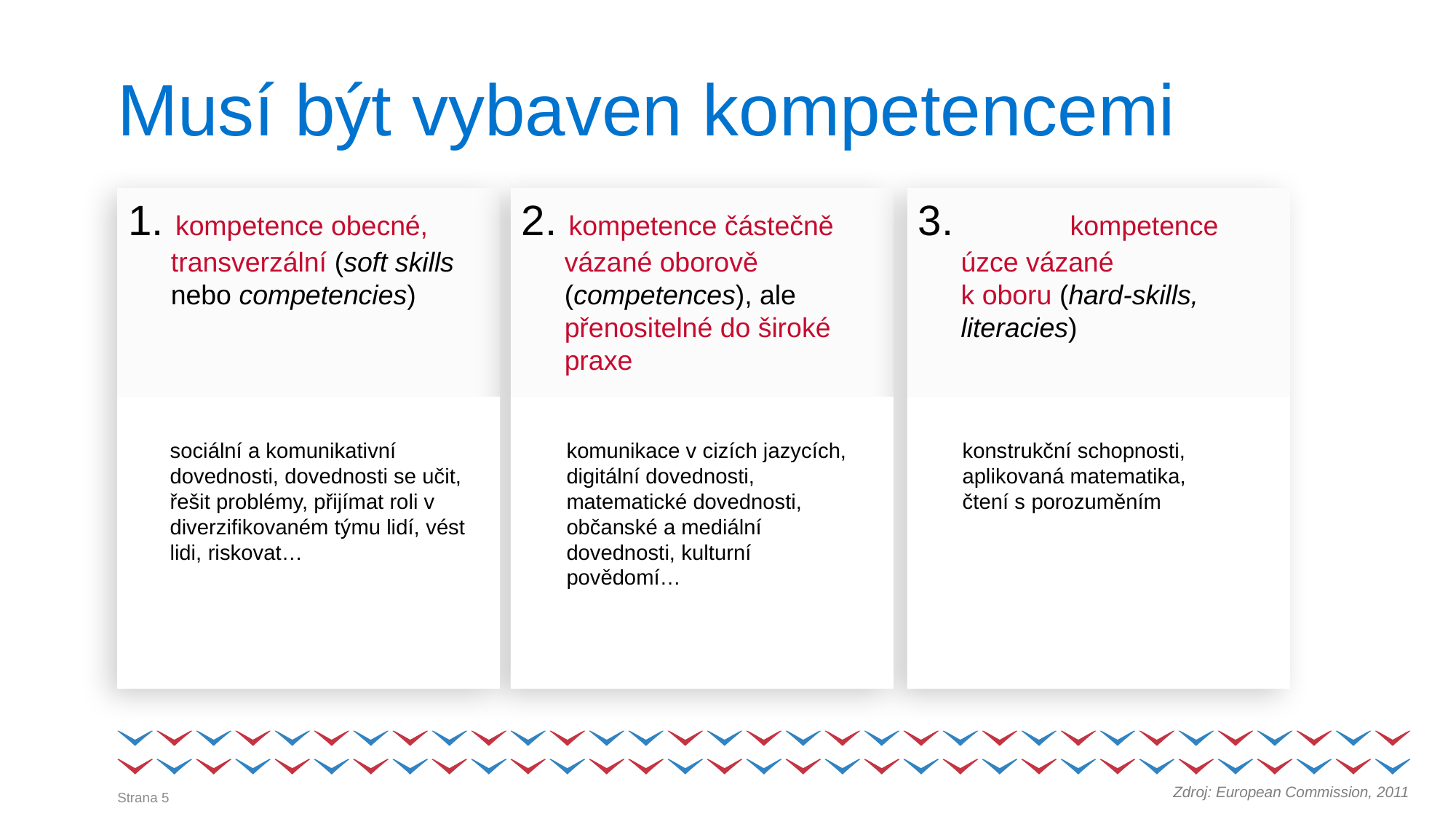

# Musí být vybaven kompetencemi
1. kompetence obecné, transverzální (soft skills nebo competencies)
2. kompetence částečně vázané oborově (competences), ale přenositelné do široké praxe
3. 	kompetence úzce vázané
k oboru (hard-skills, literacies)

sociální a komunikativní dovednosti, dovednosti se učit, řešit problémy, přijímat roli v diverzifikovaném týmu lidí, vést lidi, riskovat…

komunikace v cizích jazycích, digitální dovednosti, matematické dovednosti, občanské a mediální dovednosti, kulturní povědomí…

konstrukční schopnosti, aplikovaná matematika,
čtení s porozuměním

Zdroj: European Commission, 2011